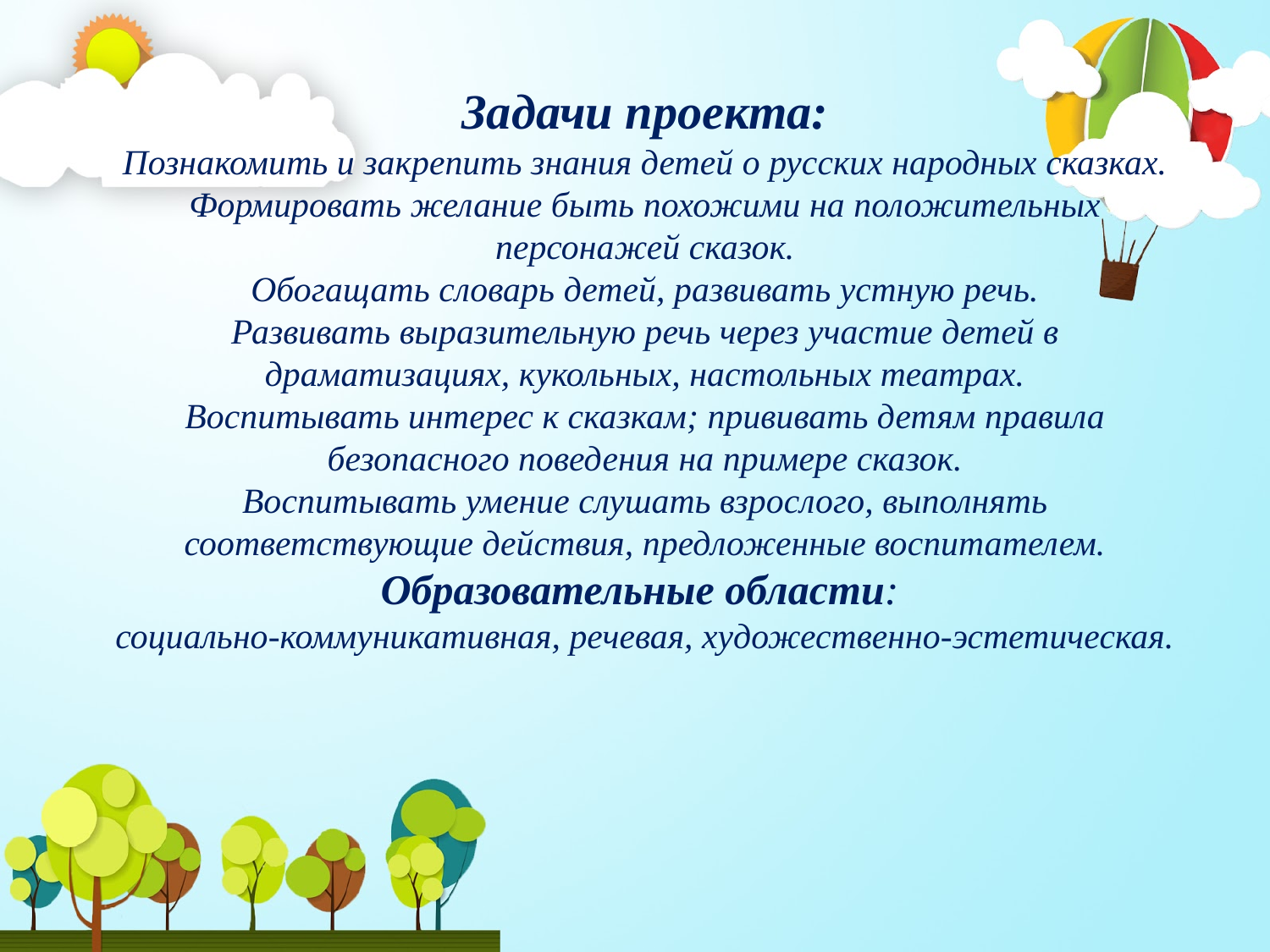

# Задачи проекта: Познакомить и закрепить знания детей о русских народных сказках. Формировать желание быть похожими на положительных персонажей сказок. Обогащать словарь детей, развивать устную речь. Развивать выразительную речь через участие детей в драматизациях, кукольных, настольных театрах. Воспитывать интерес к сказкам; прививать детям правила безопасного поведения на примере сказок. Воспитывать умение слушать взрослого, выполнять соответствующие действия, предложенные воспитателем. Образовательные области: социально-коммуникативная, речевая, художественно-эстетическая.